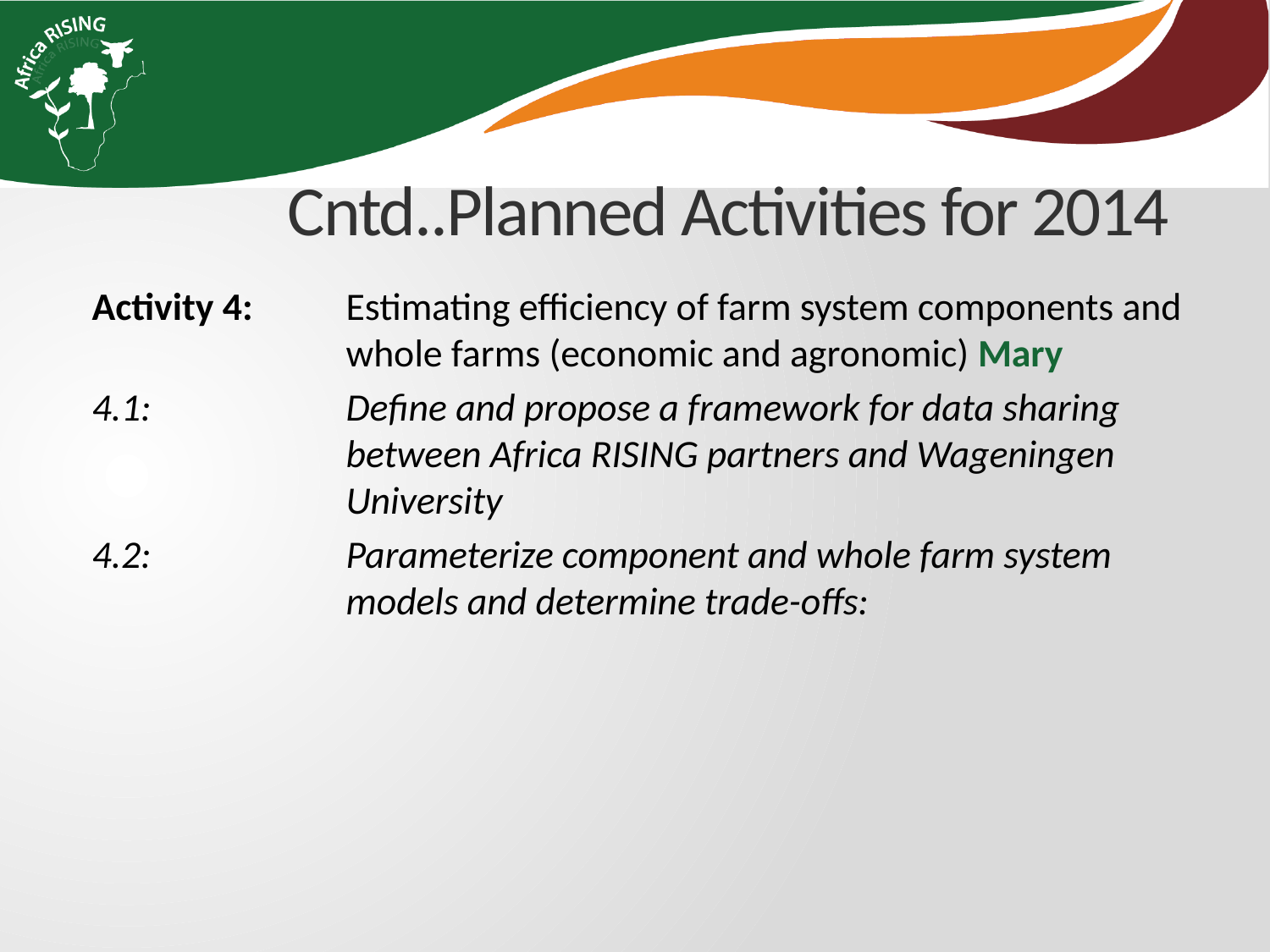

# Cntd..Planned Activities for 2014
Activity 4: 	Estimating efficiency of farm system components and 		whole farms (economic and agronomic) Mary
4.1: 		Define and propose a framework for data sharing 		between Africa RISING partners and Wageningen 		University
4.2: 		Parameterize component and whole farm system 		models and determine trade-offs: